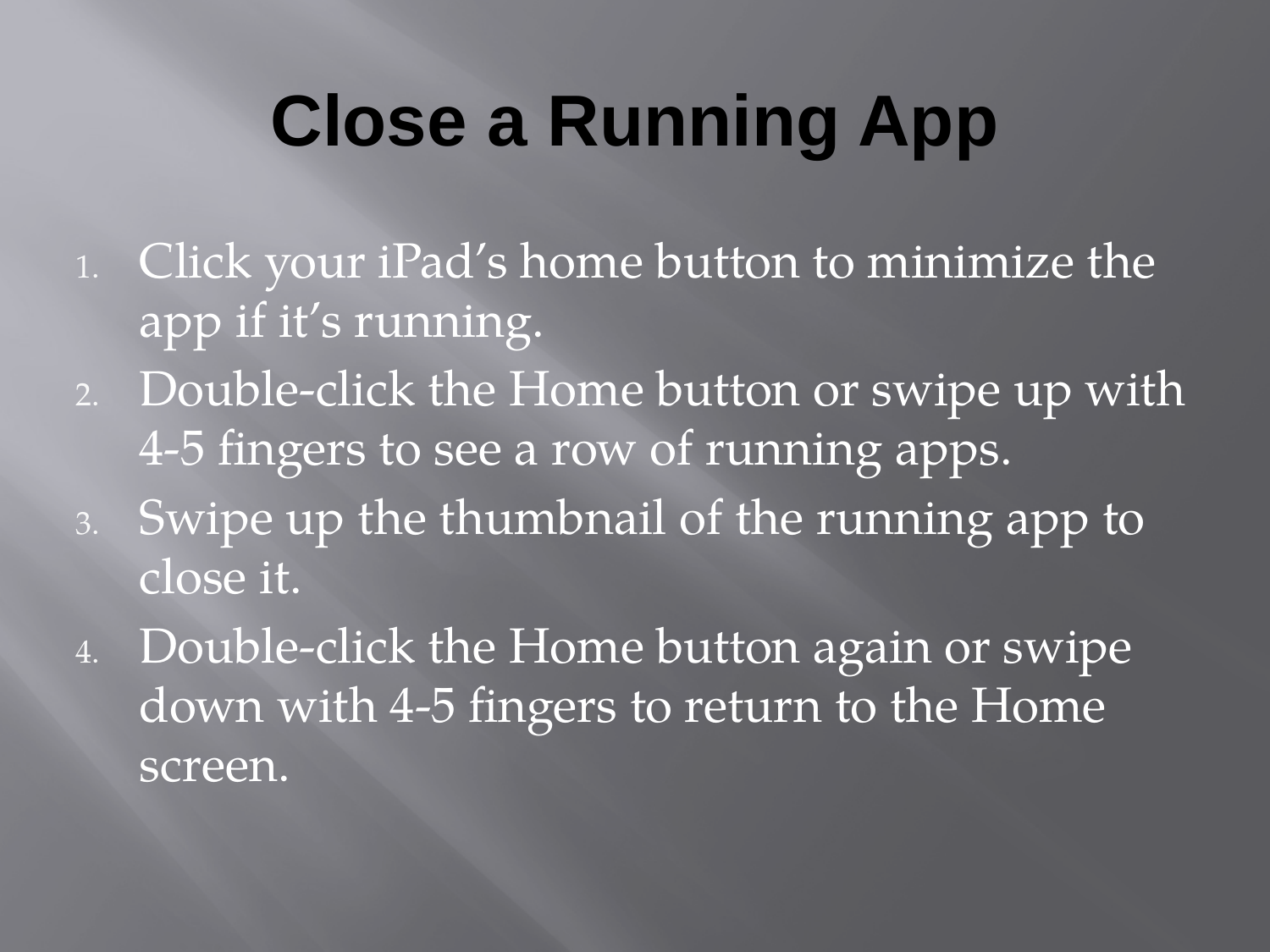

# Close a Running App
Click your iPad’s home button to minimize the app if it’s running.
Double-click the Home button or swipe up with 4-5 fingers to see a row of running apps.
Swipe up the thumbnail of the running app to close it.
Double-click the Home button again or swipe down with 4-5 fingers to return to the Home screen.